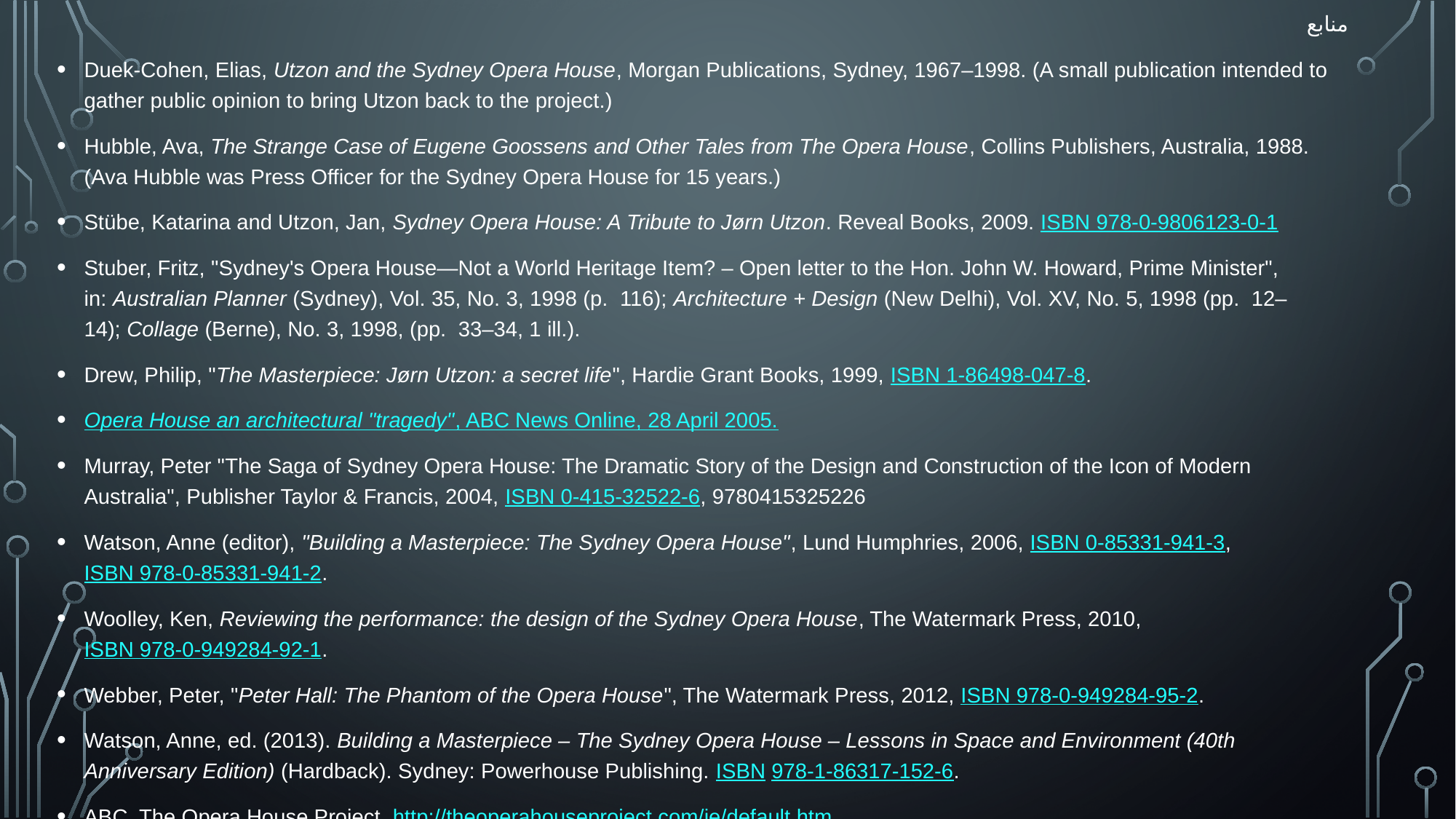

منابع
Duek-Cohen, Elias, Utzon and the Sydney Opera House, Morgan Publications, Sydney, 1967–1998. (A small publication intended to gather public opinion to bring Utzon back to the project.)
Hubble, Ava, The Strange Case of Eugene Goossens and Other Tales from The Opera House, Collins Publishers, Australia, 1988. (Ava Hubble was Press Officer for the Sydney Opera House for 15 years.)
Stübe, Katarina and Utzon, Jan, Sydney Opera House: A Tribute to Jørn Utzon. Reveal Books, 2009. ISBN 978-0-9806123-0-1
Stuber, Fritz, "Sydney's Opera House—Not a World Heritage Item? – Open letter to the Hon. John W. Howard, Prime Minister", in: Australian Planner (Sydney), Vol. 35, No. 3, 1998 (p.  116); Architecture + Design (New Delhi), Vol. XV, No. 5, 1998 (pp.  12–14); Collage (Berne), No. 3, 1998, (pp.  33–34, 1 ill.).
Drew, Philip, "The Masterpiece: Jørn Utzon: a secret life", Hardie Grant Books, 1999, ISBN 1-86498-047-8.
Opera House an architectural "tragedy", ABC News Online, 28 April 2005.
Murray, Peter "The Saga of Sydney Opera House: The Dramatic Story of the Design and Construction of the Icon of Modern Australia", Publisher Taylor & Francis, 2004, ISBN 0-415-32522-6, 9780415325226
Watson, Anne (editor), "Building a Masterpiece: The Sydney Opera House", Lund Humphries, 2006, ISBN 0-85331-941-3, ISBN 978-0-85331-941-2.
Woolley, Ken, Reviewing the performance: the design of the Sydney Opera House, The Watermark Press, 2010, ISBN 978-0-949284-92-1.
Webber, Peter, "Peter Hall: The Phantom of the Opera House", The Watermark Press, 2012, ISBN 978-0-949284-95-2.
Watson, Anne, ed. (2013). Building a Masterpiece – The Sydney Opera House – Lessons in Space and Environment (40th Anniversary Edition) (Hardback). Sydney: Powerhouse Publishing. ISBN 978-1-86317-152-6.
ABC, The Opera House Project, http://theoperahouseproject.com/ie/default.htm

#